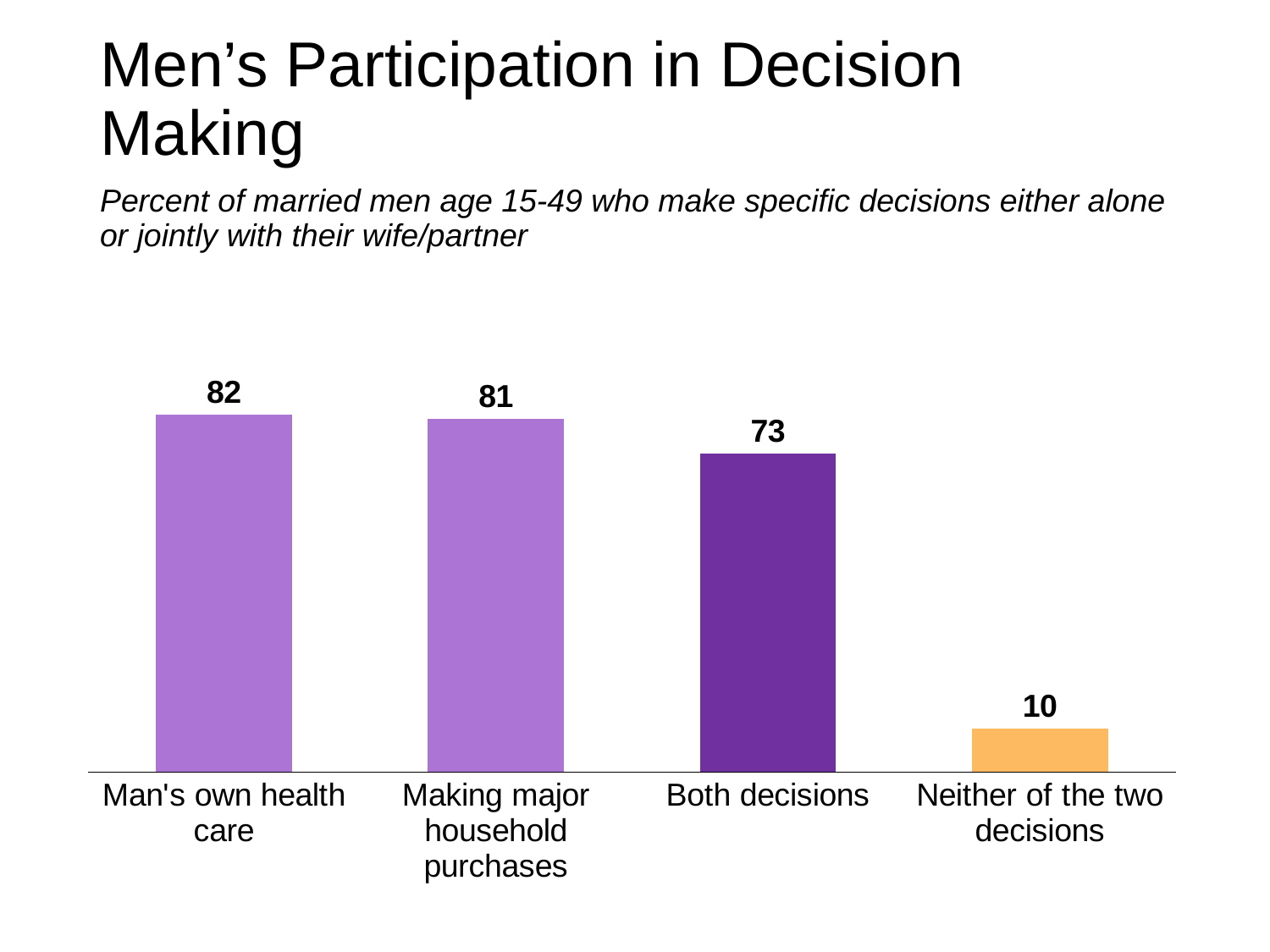

# Men’s Participation in Decision Making
Percent of married men age 15-49 who make specific decisions either alone or jointly with their wife/partner

### Chart

| Category | Man's own health care |
|---|---|
| Man's own health care | 82.0 |
| Making major household purchases | 81.0 |
| Both decisions | 73.0 |
| Neither of the two decisions | 10.0 |